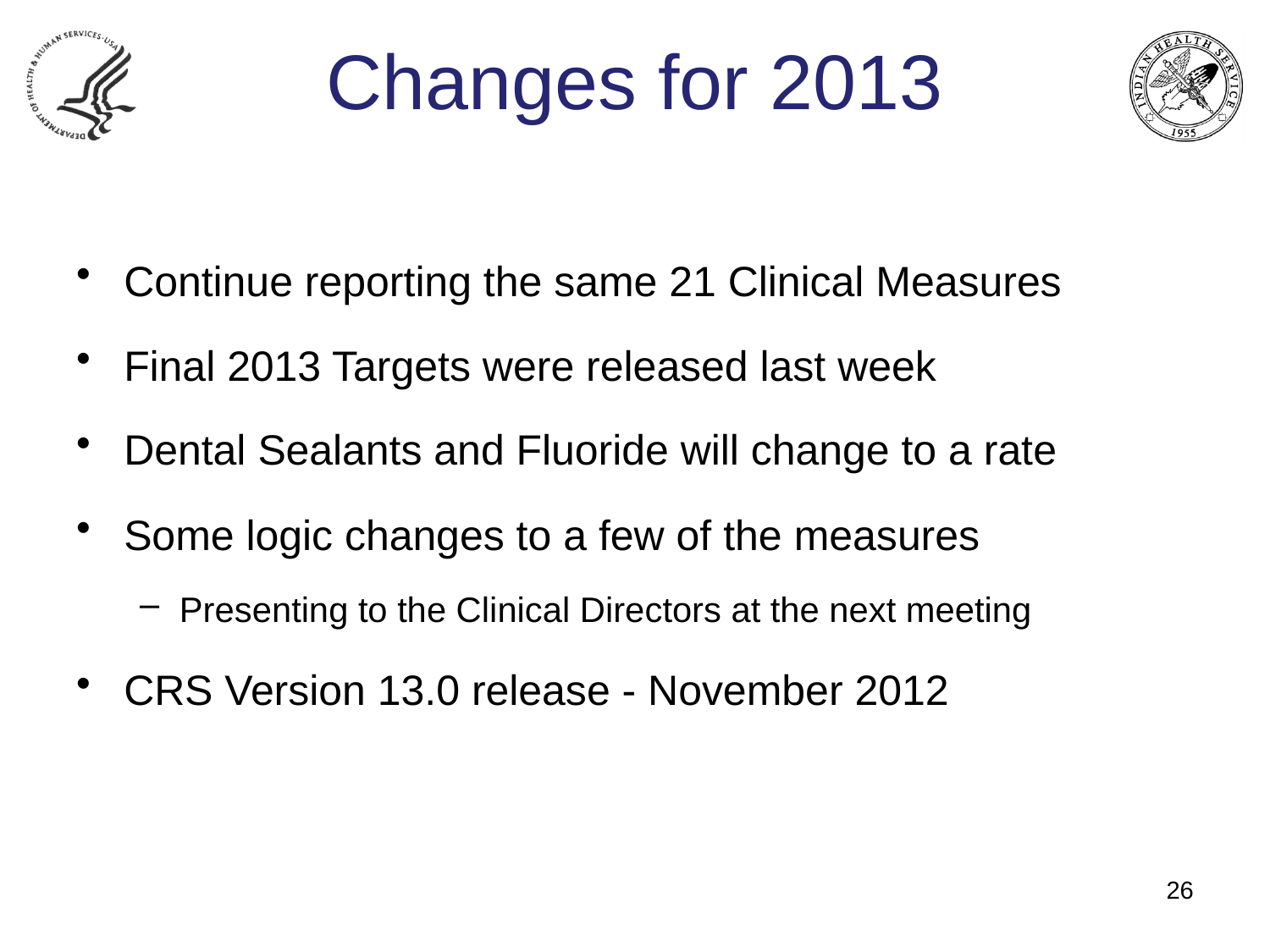

# Changes for 2013
Continue reporting the same 21 Clinical Measures
Final 2013 Targets were released last week
Dental Sealants and Fluoride will change to a rate
Some logic changes to a few of the measures
Presenting to the Clinical Directors at the next meeting
CRS Version 13.0 release - November 2012

26